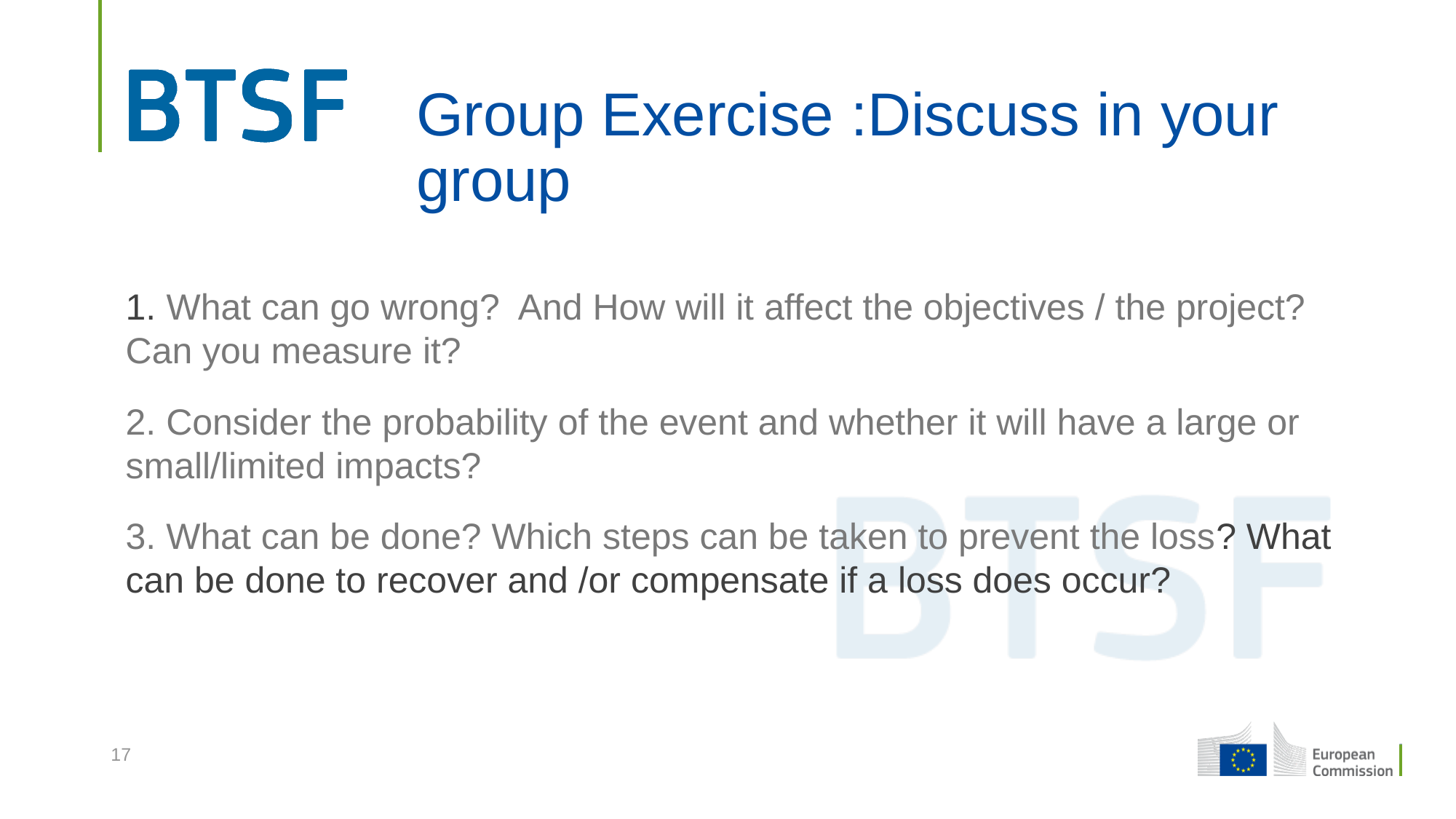

# Group Exercise :Discuss in your group
1. What can go wrong?  And How will it affect the objectives / the project? Can you measure it?
2. Consider the probability of the event and whether it will have a large or small/limited impacts?
3. What can be done? Which steps can be taken to prevent the loss? What can be done to recover and /or compensate if a loss does occur?

17